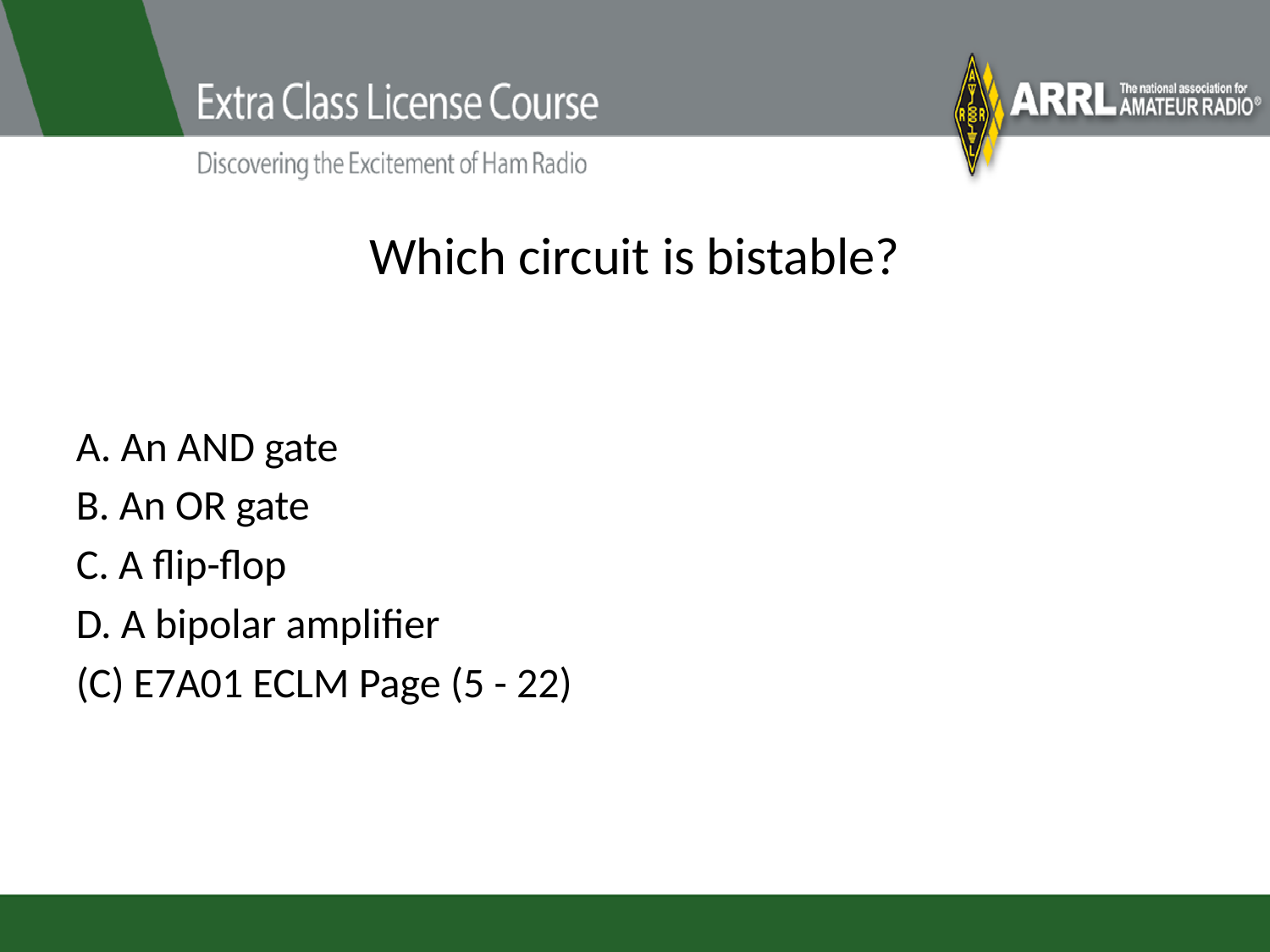

# Which circuit is bistable?
A. An AND gate
B. An OR gate
C. A flip-flop
D. A bipolar amplifier
(C) E7A01 ECLM Page (5 - 22)